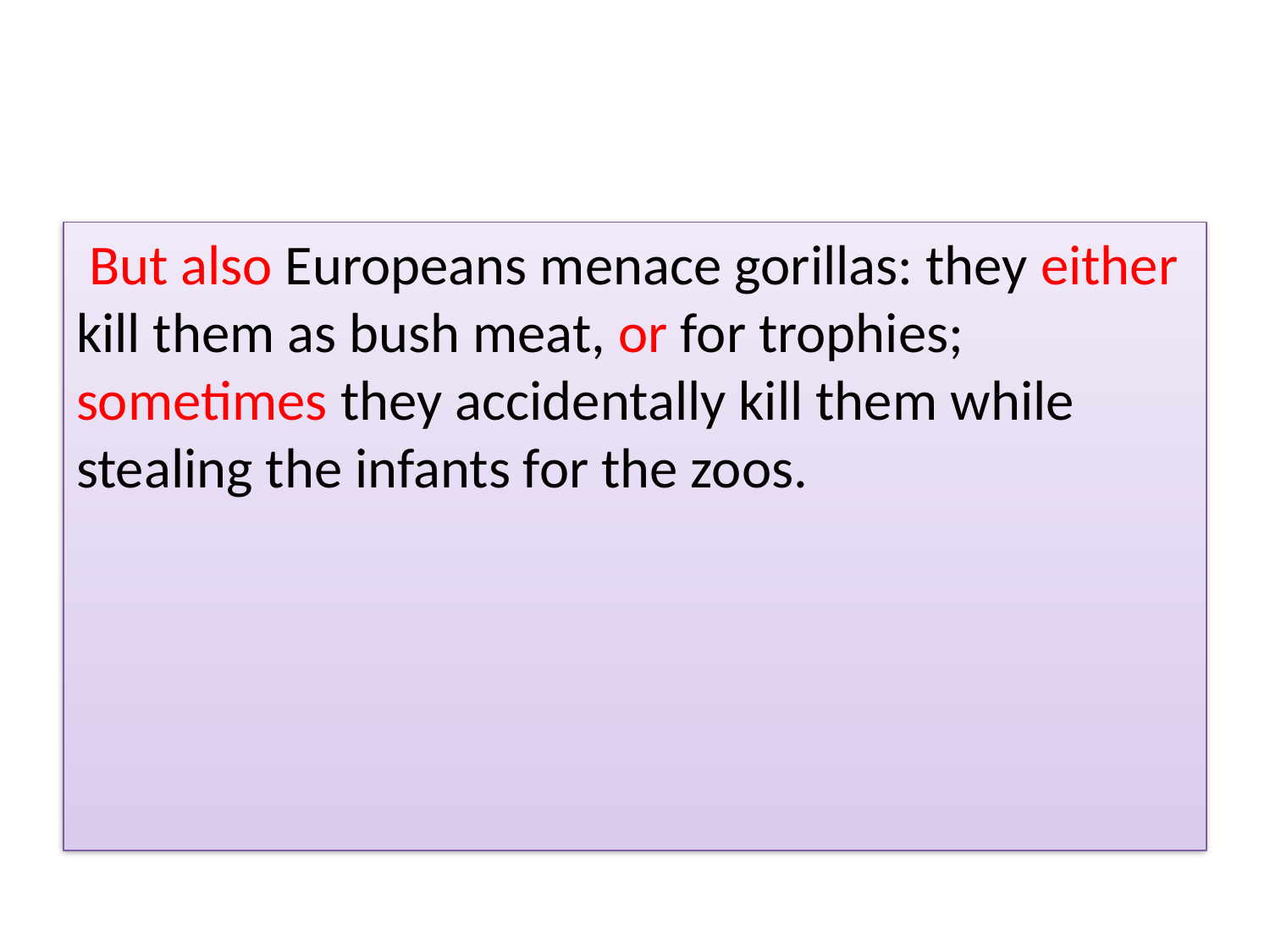

#
 But also Europeans menace gorillas: they either kill them as bush meat, or for trophies; sometimes they accidentally kill them while stealing the infants for the zoos.